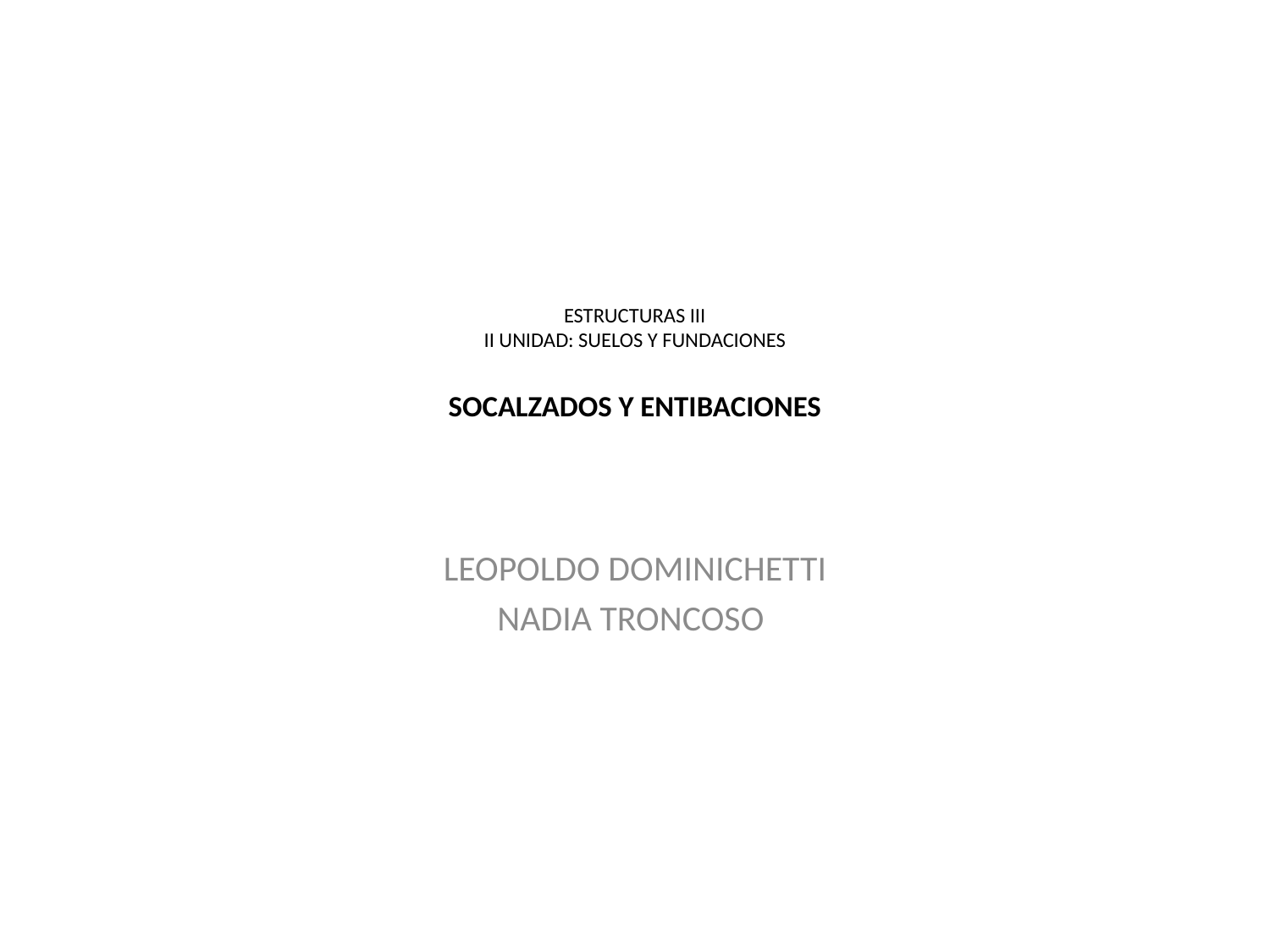

# ESTRUCTURAS III II UNIDAD: SUELOS Y FUNDACIONES SOCALZADOS Y ENTIBACIONES
LEOPOLDO DOMINICHETTI
NADIA TRONCOSO